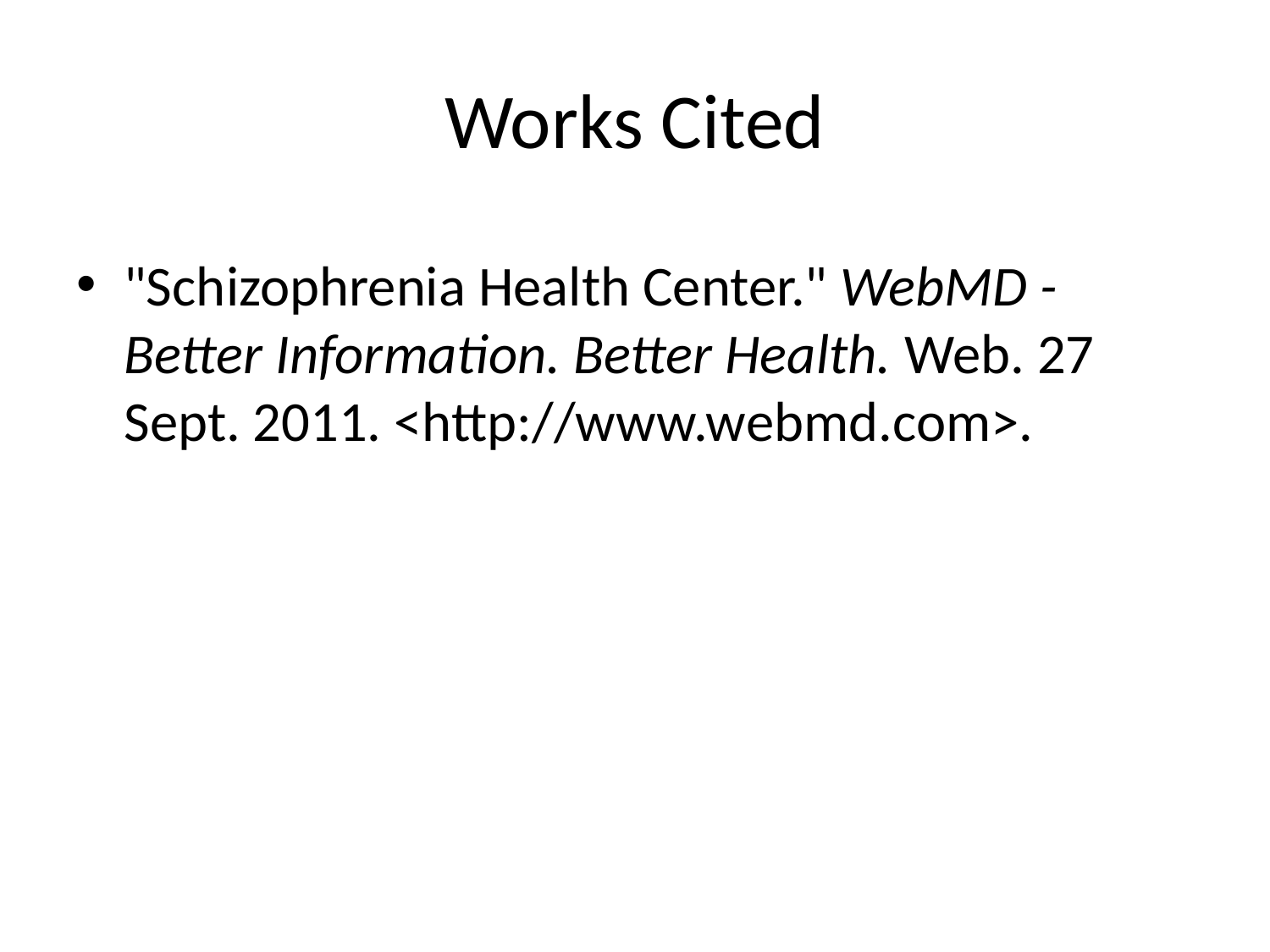

# Works Cited

"Schizophrenia Health Center." WebMD - Better Information. Better Health. Web. 27 Sept. 2011. <http://www.webmd.com>.